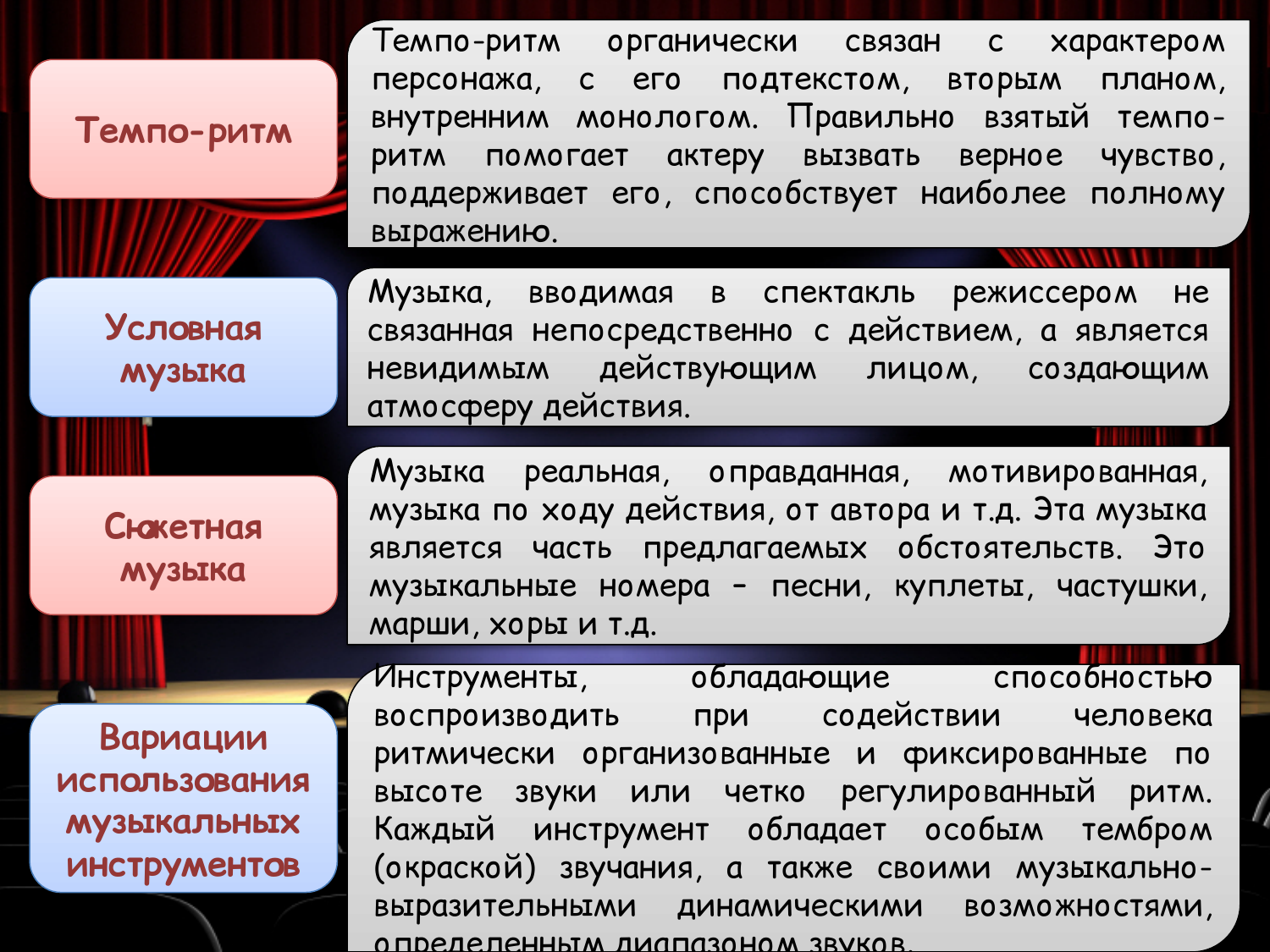

Темпо-ритм органически связан с характером персонажа, с его подтекстом, вторым планом, внутренним монологом. Правильно взятый темпо-ритм помогает актеру вызвать верное чувство, поддерживает его, способствует наиболее полному выражению.
Темпо-ритм

Музыка, вводимая в спектакль режиссером не связанная непосредственно с действием, а является невидимым действующим лицом, создающим атмосферу действия.
Условная музыка
Музыка реальная, оправданная, мотивированная, музыка по ходу действия, от автора и т.д. Эта музыка является часть предлагаемых обстоятельств. Это музыкальные номера – песни, куплеты, частушки, марши, хоры и т.д.
Сюжетная музыка

Инструменты, обладающие способностью воспроизводить при содействии человека ритмически организованные и фиксированные по высоте звуки или четко регулированный ритм. Каждый инструмент обладает особым тембром (окраской) звучания, а также своими музыкально-выразительными динамическими возможностями, определенным диапазоном звуков.
Вариации использования музыкальных инструментов